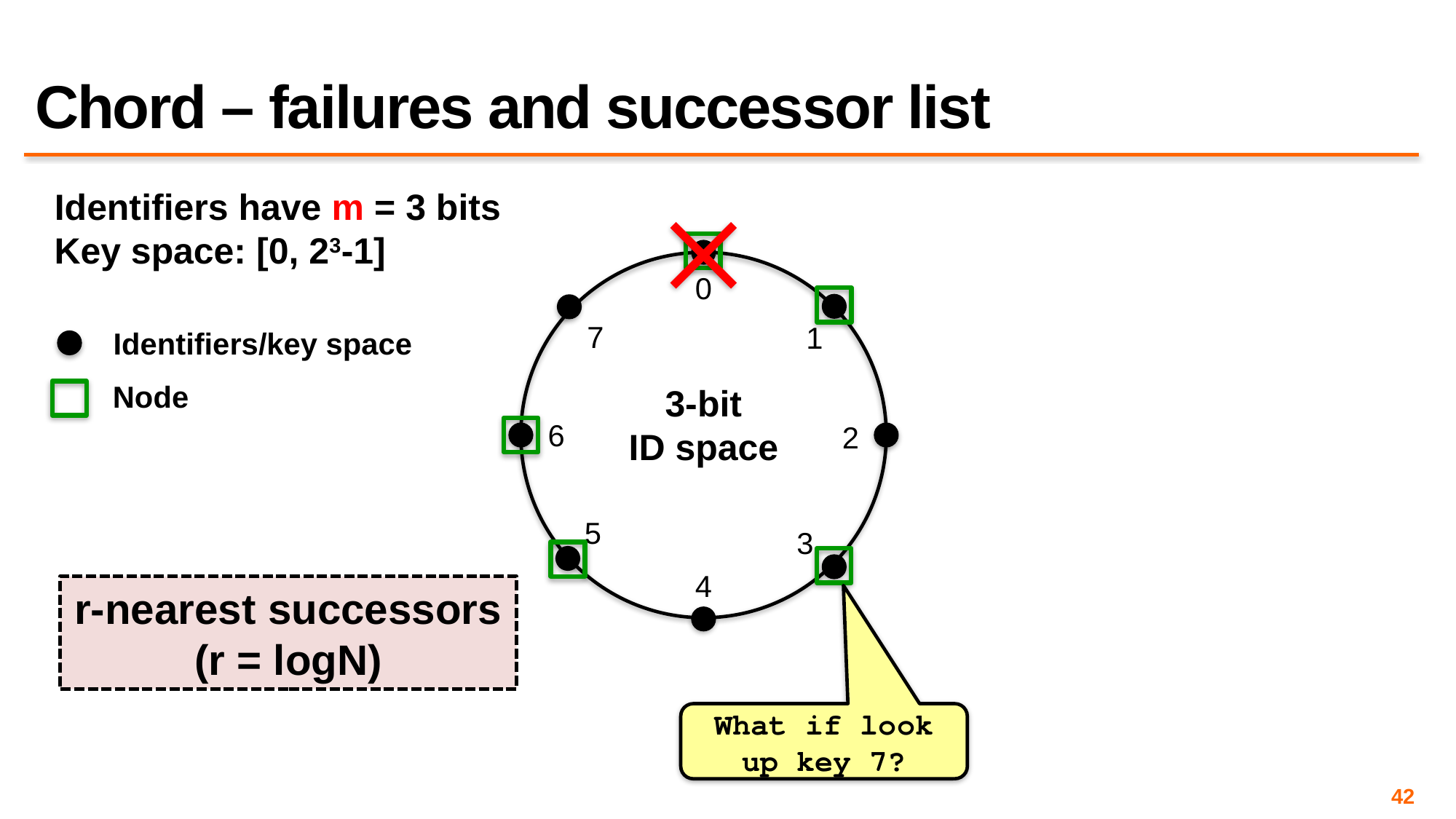

# Chord – failures and successor list
Identifiers have m = 3 bits
Key space: [0, 23-1]

0

7
1
Identifiers/key space

Node
3-bit
ID space

6
2

5
3

4
r-nearest successors
(r = logN)

What if look up key 7?
42